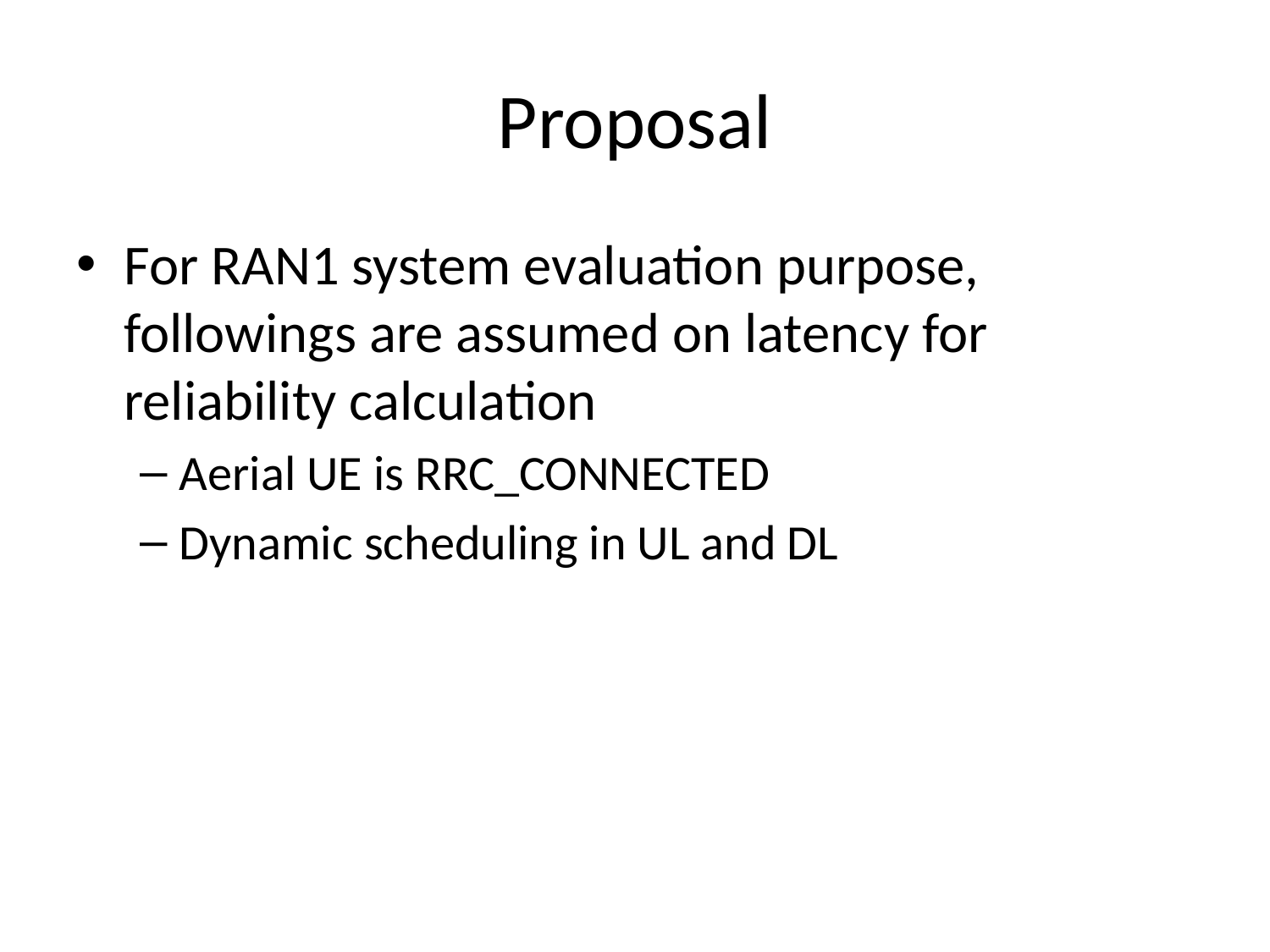

# Proposal
For RAN1 system evaluation purpose, followings are assumed on latency for reliability calculation
Aerial UE is RRC_CONNECTED
Dynamic scheduling in UL and DL